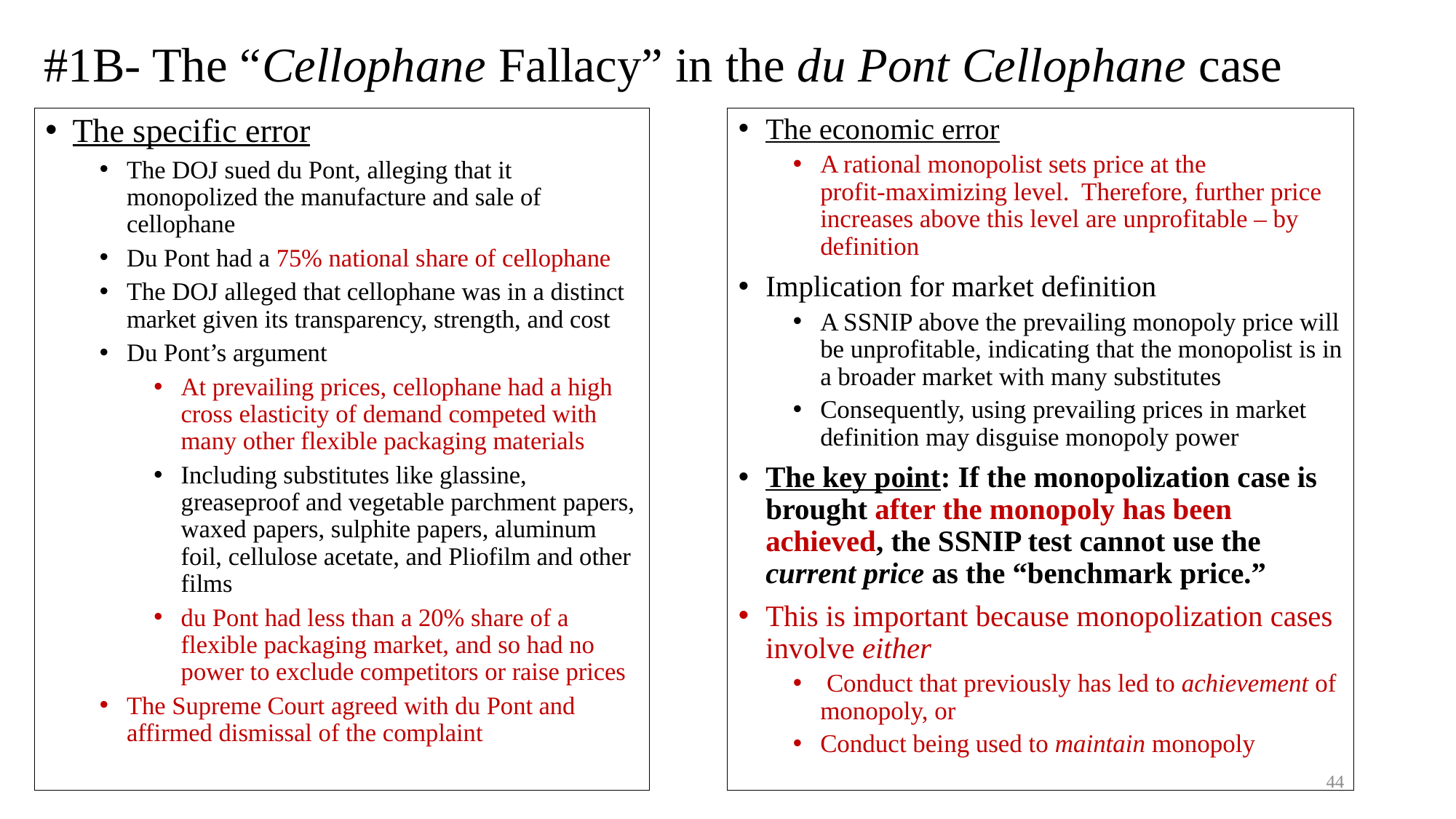

# #1B- The “Cellophane Fallacy” in the du Pont Cellophane case
The economic error
A rational monopolist sets price at the
profit-maximizing level.  Therefore, further price increases above this level are unprofitable – by definition
Implication for market definition
A SSNIP above the prevailing monopoly price will be unprofitable, indicating that the monopolist is in a broader market with many substitutes
Consequently, using prevailing prices in market definition may disguise monopoly power
The key point: If the monopolization case is brought after the monopoly has been achieved, the SSNIP test cannot use the current price as the “benchmark price.”
This is important because monopolization cases involve either
 Conduct that previously has led to achievement of monopoly, or
Conduct being used to maintain monopoly
The specific error
The DOJ sued du Pont, alleging that it monopolized the manufacture and sale of cellophane
Du Pont had a 75% national share of cellophane
The DOJ alleged that cellophane was in a distinct market given its transparency, strength, and cost
Du Pont’s argument
At prevailing prices, cellophane had a high cross elasticity of demand competed with many other flexible packaging materials
Including substitutes like glassine, greaseproof and vegetable parchment papers, waxed papers, sulphite papers, aluminum foil, cellulose acetate, and Pliofilm and other films
du Pont had less than a 20% share of a flexible packaging market, and so had no power to exclude competitors or raise prices
The Supreme Court agreed with du Pont and affirmed dismissal of the complaint
44